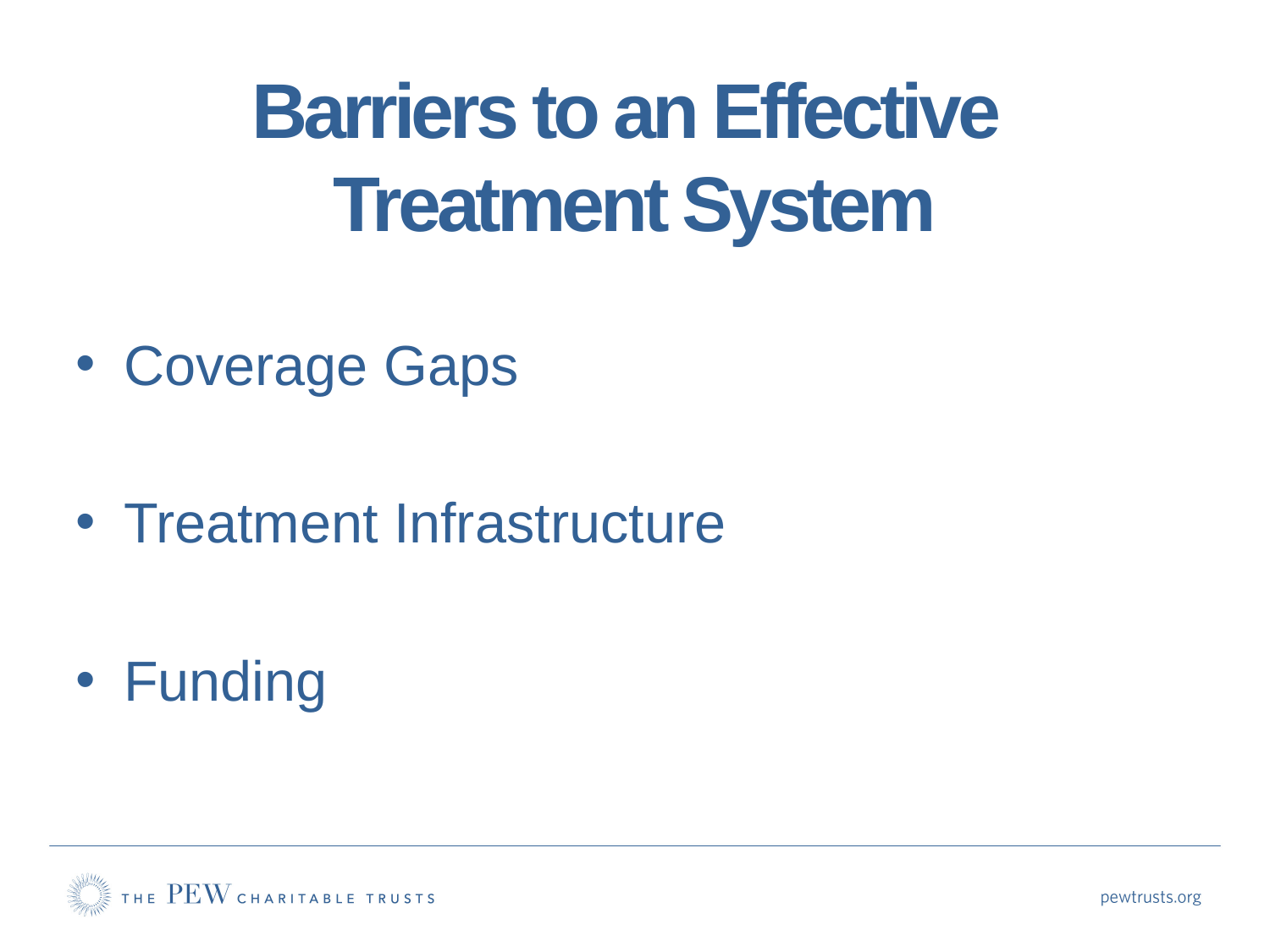

# Barriers to an Effective Treatment System
Coverage Gaps

Treatment Infrastructure

Funding